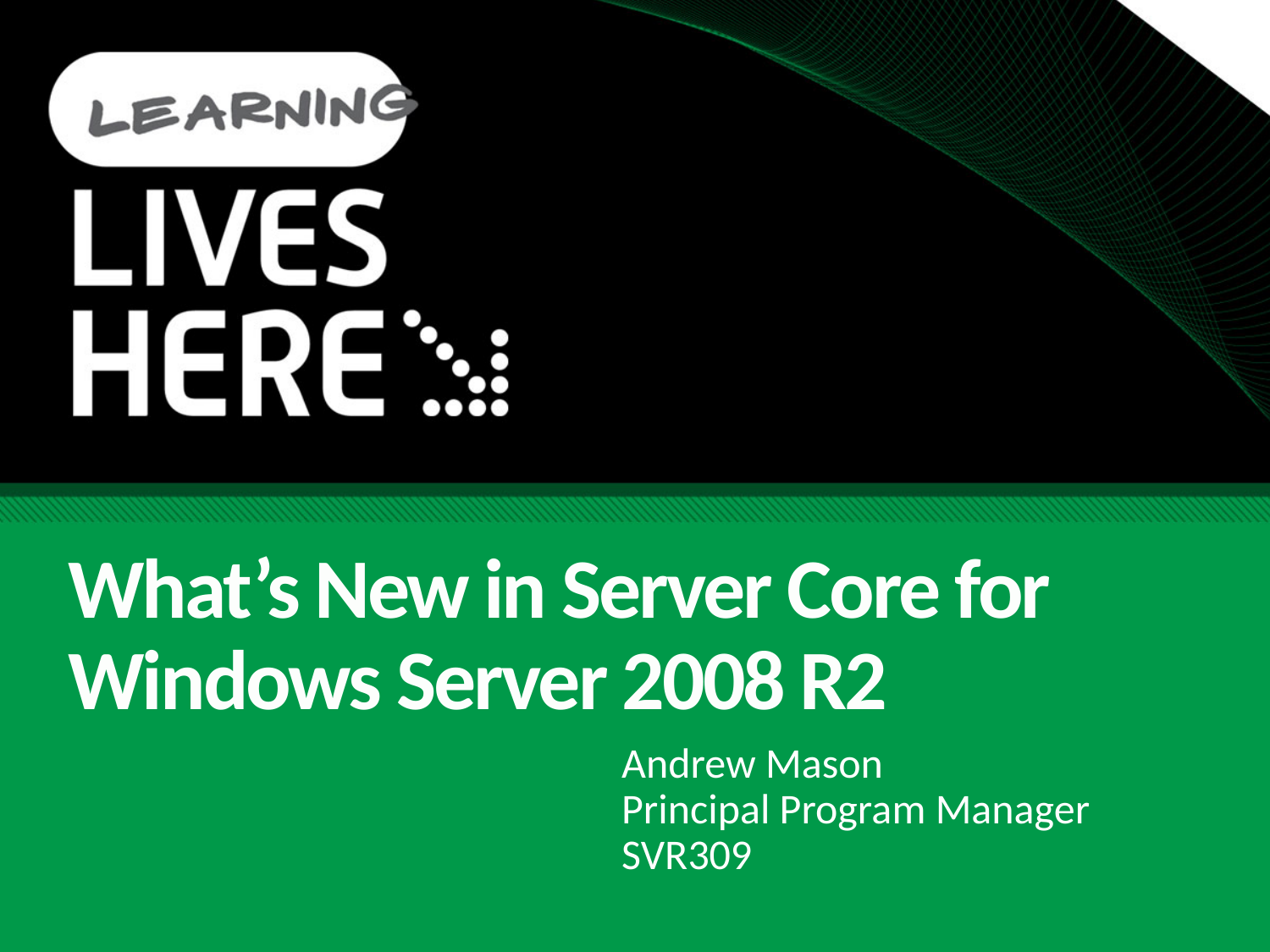

# What’s New in Server Core for Windows Server 2008 R2
Andrew Mason
Principal Program Manager
SVR309